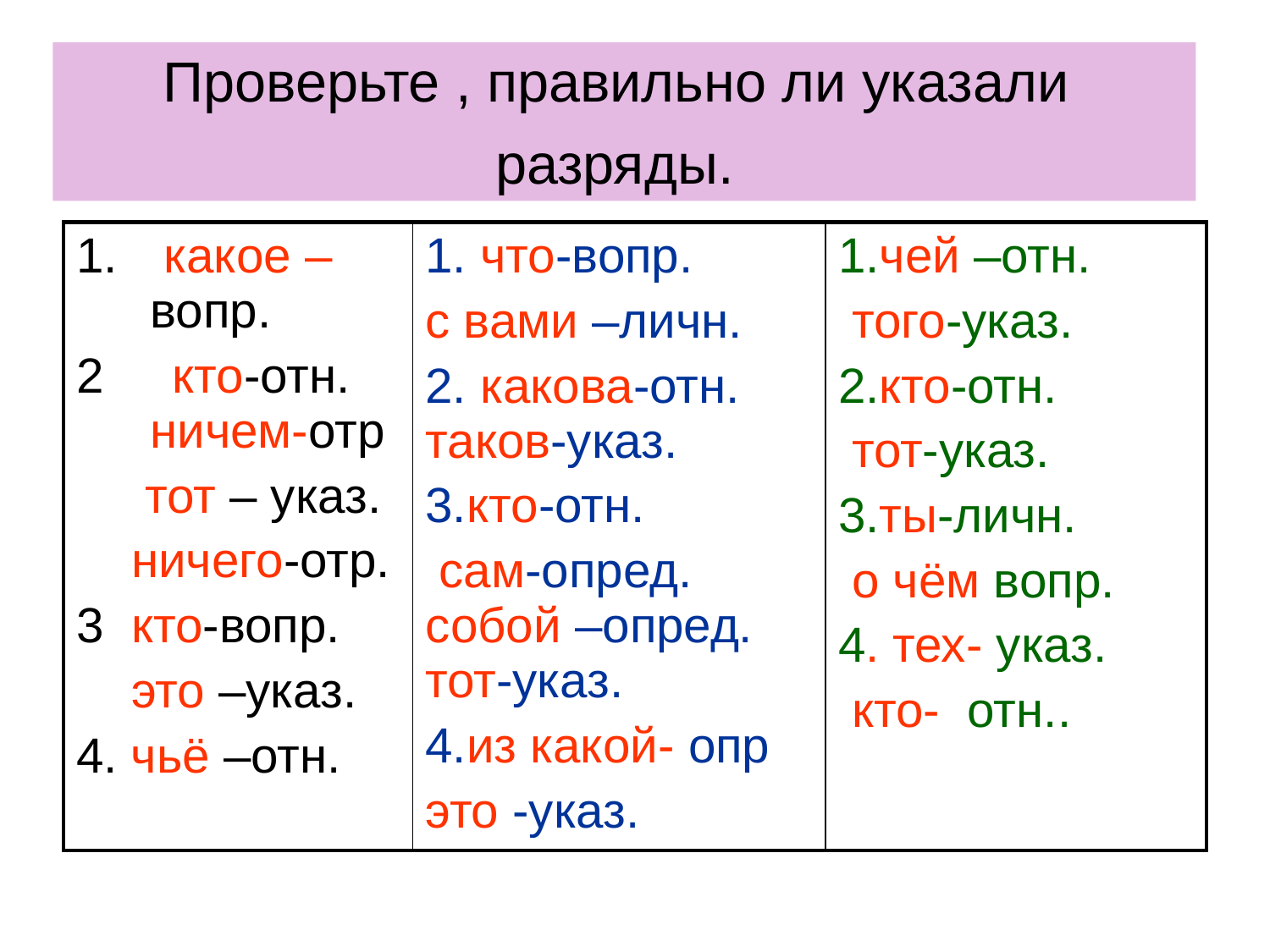

# Проверьте , правильно ли указали  разряды.
| какое –вопр. 2 кто-отн. ничем-отр тот – указ. ничего-отр. 3 кто-вопр. это –указ. 4. чьё –отн. | 1. что-вопр. с вами –личн. 2. какова-отн. таков-указ. 3.кто-отн. сам-опред. собой –опред. тот-указ. 4.из какой- опр это -указ. | 1.чей –отн. того-указ. 2.кто-отн. тот-указ. 3.ты-личн. о чём вопр. 4. тех- указ. кто- отн.. |
| --- | --- | --- |